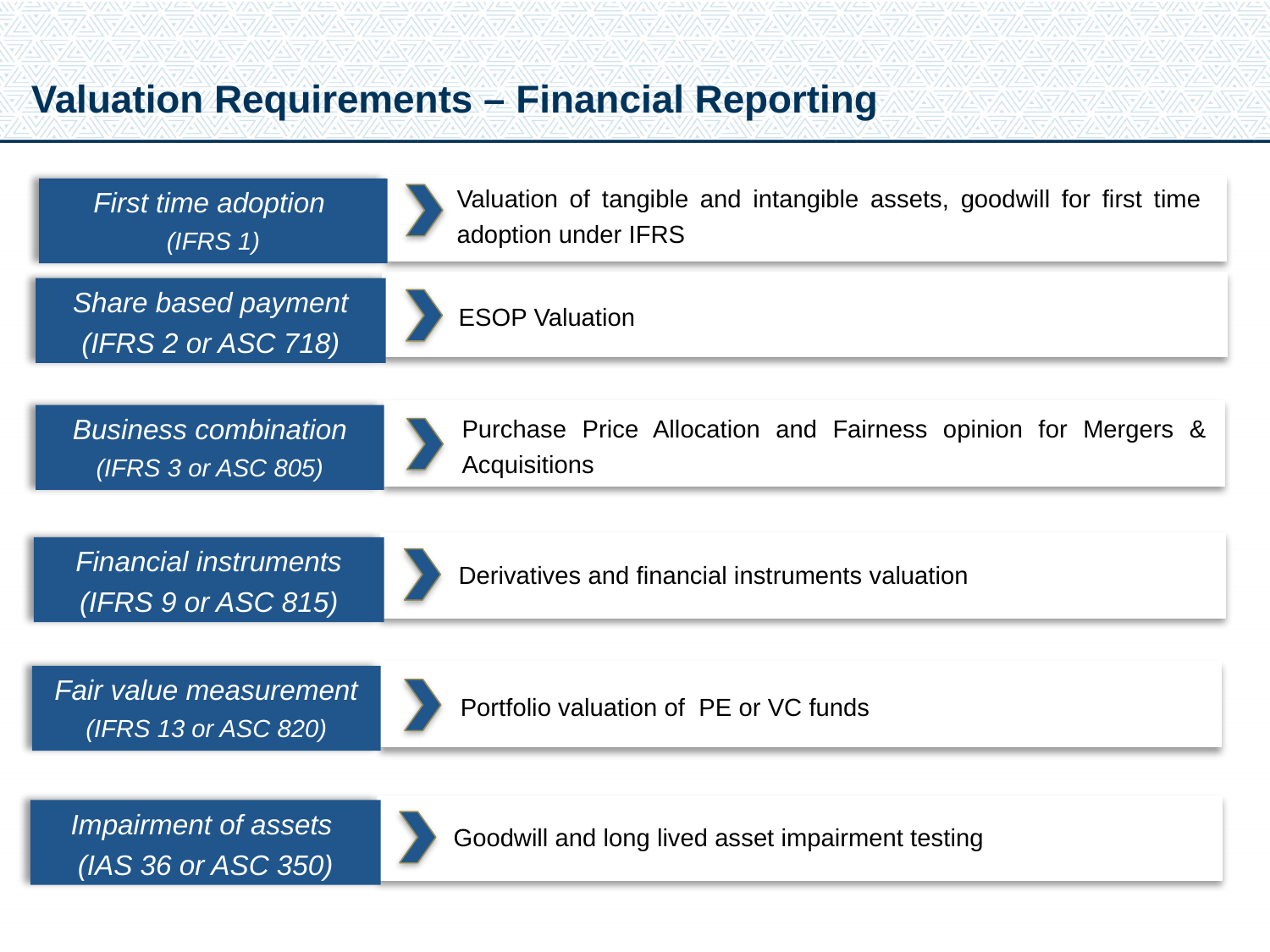

Valuation Requirements – Financial Reporting
Valuation of tangible and intangible assets, goodwill for first time adoption under IFRS

First time adoption
(IFRS 1)

Share based payment
(IFRS 2 or ASC 718)

ESOP Valuation

Purchase Price Allocation and Fairness opinion for Mergers & Acquisitions
Business combination
(IFRS 3 or ASC 805)

Financial instruments
(IFRS 9 or ASC 815)
Derivatives and financial instruments valuation

Fair value measurement
(IFRS 13 or ASC 820)

Portfolio valuation of  PE or VC funds

Impairment of assets
(IAS 36 or ASC 350)
Goodwill and long lived asset impairment testing